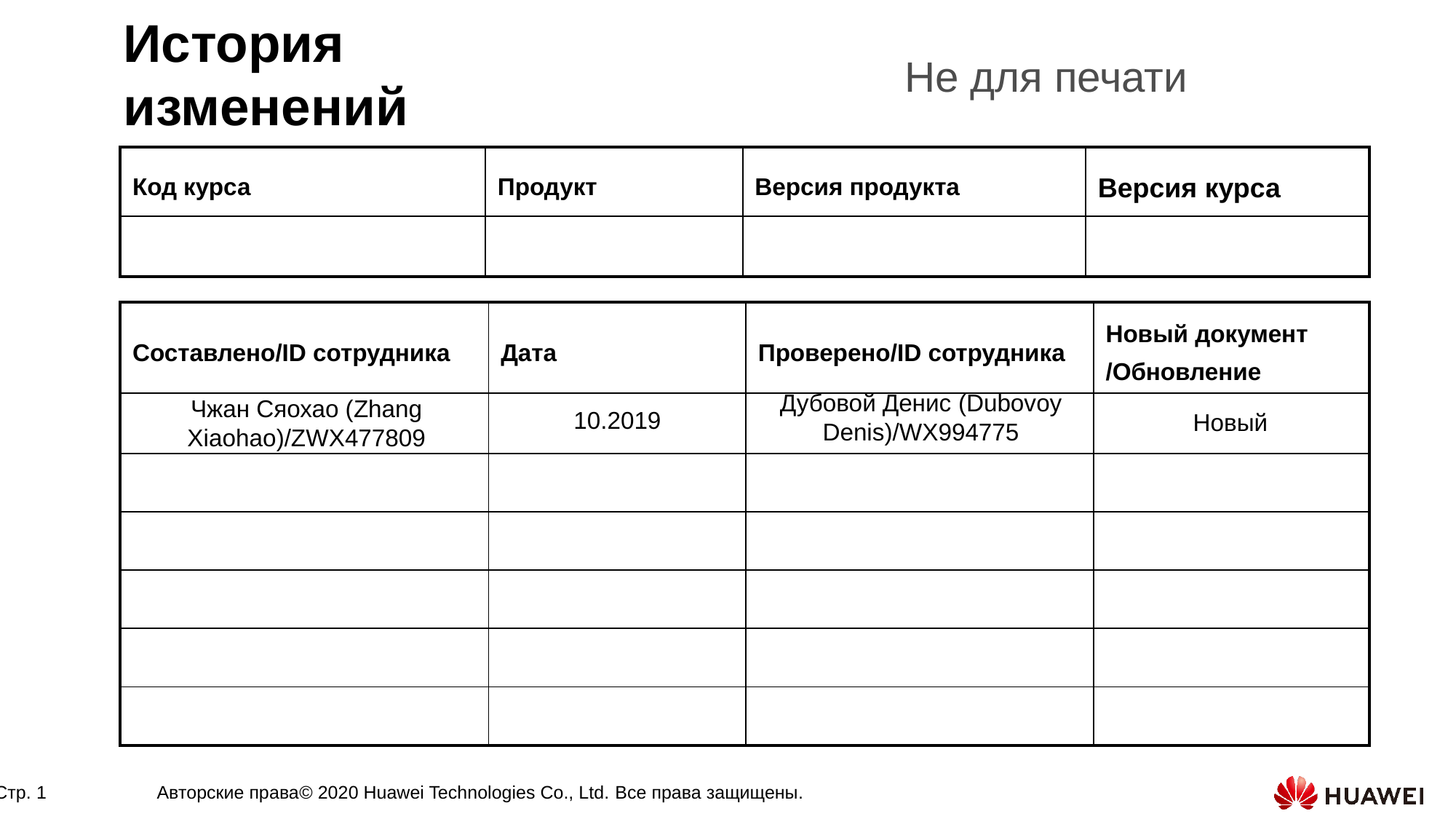

Дубовой Денис (Dubovoy Denis)/WX994775
10.2019
Новый
Чжан Сяохао (Zhang Xiaohao)/ZWX477809